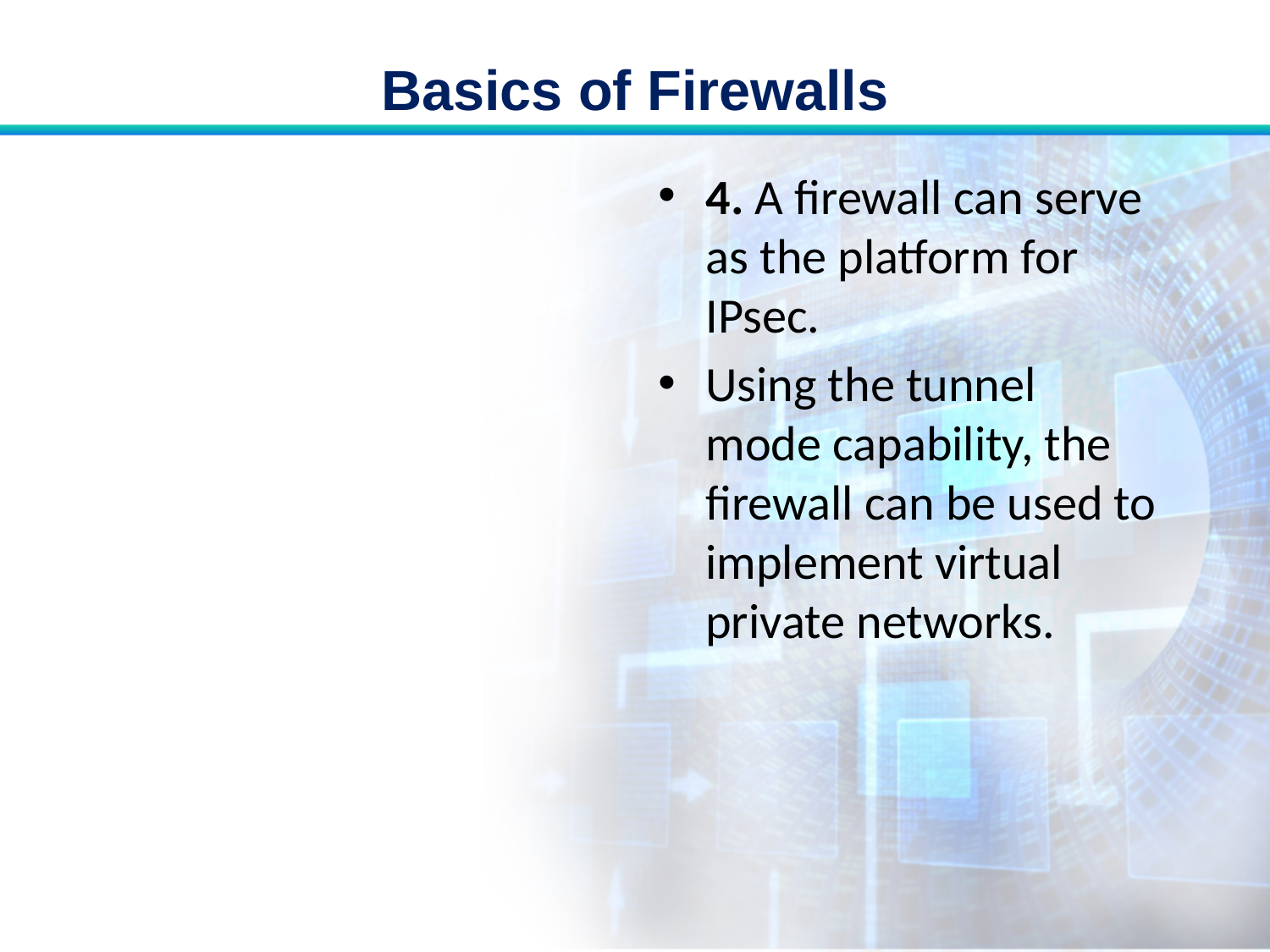

# Basics of Firewalls
4. A firewall can serve as the platform for IPsec.
Using the tunnel mode capability, the firewall can be used to implement virtual private networks.